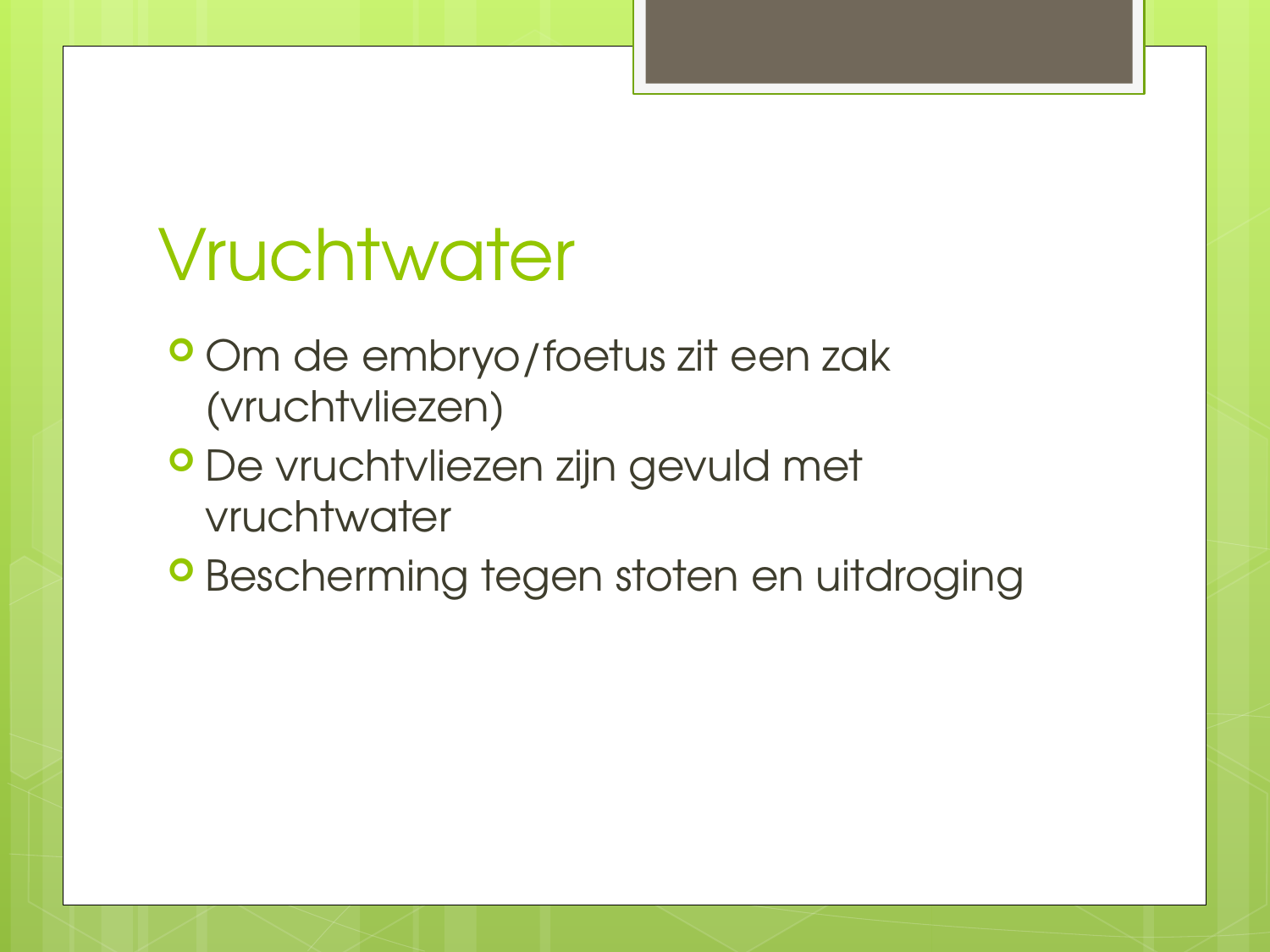

# Vruchtwater
Om de embryo/foetus zit een zak (vruchtvliezen)
De vruchtvliezen zijn gevuld met vruchtwater
Bescherming tegen stoten en uitdroging